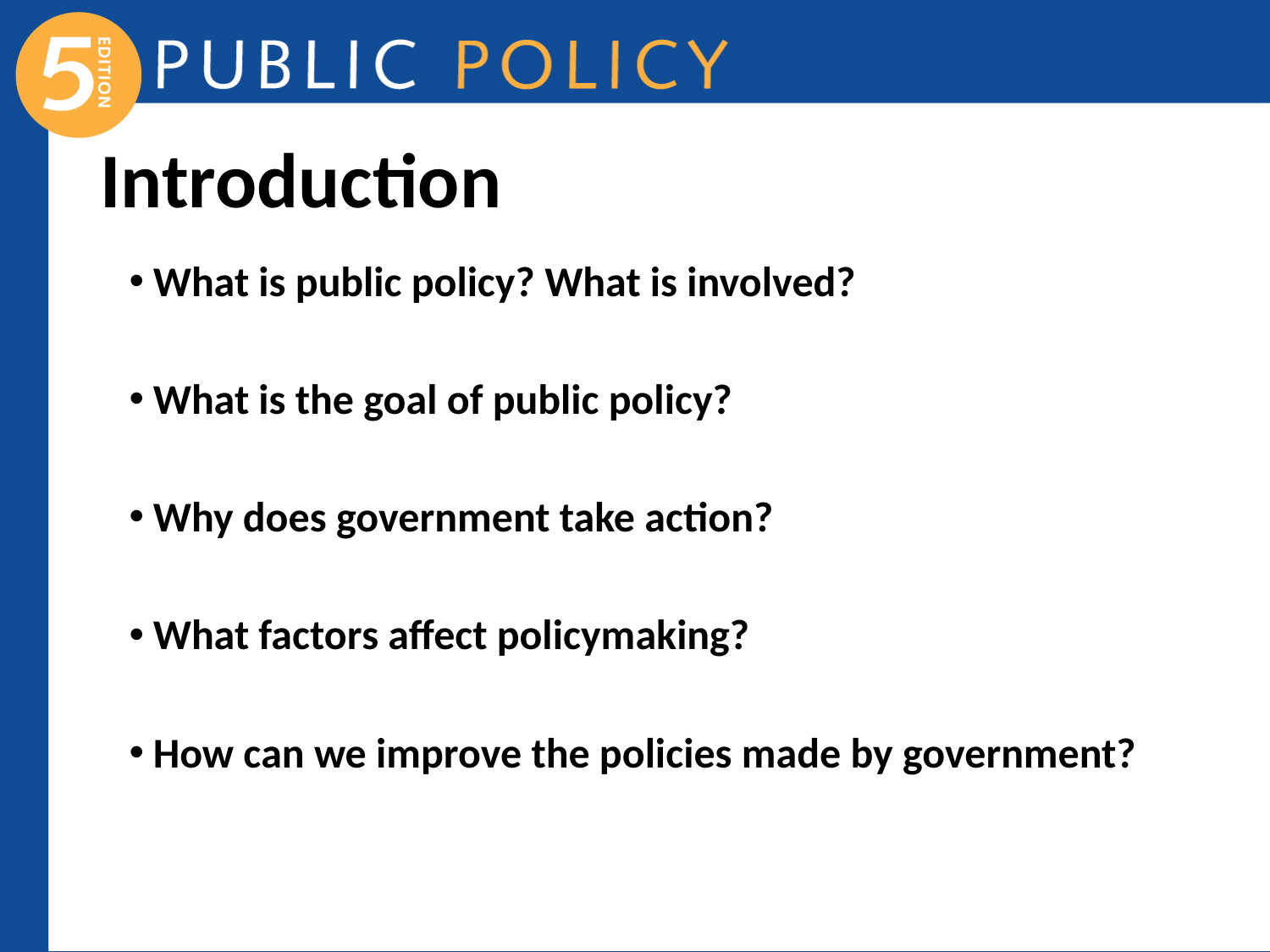

# Introduction
What is public policy? What is involved?

What is the goal of public policy?

Why does government take action?

What factors affect policymaking?

How can we improve the policies made by government?